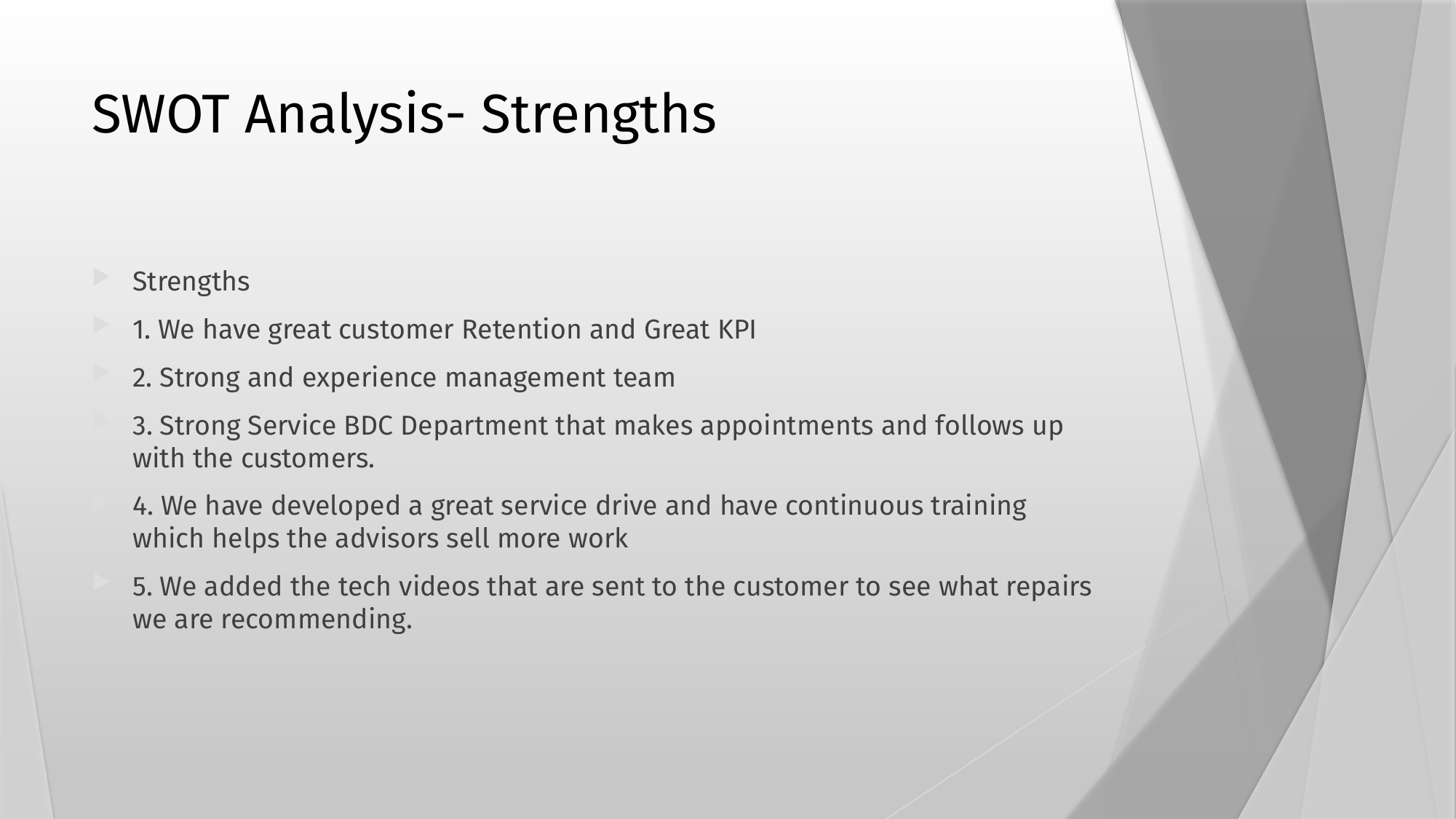

# SWOT Analysis- Strengths
Strengths
1. We have great customer Retention and Great KPI
2. Strong and experience management team
3. Strong Service BDC Department that makes appointments and follows up with the customers.
4. We have developed a great service drive and have continuous training which helps the advisors sell more work
5. We added the tech videos that are sent to the customer to see what repairs we are recommending.